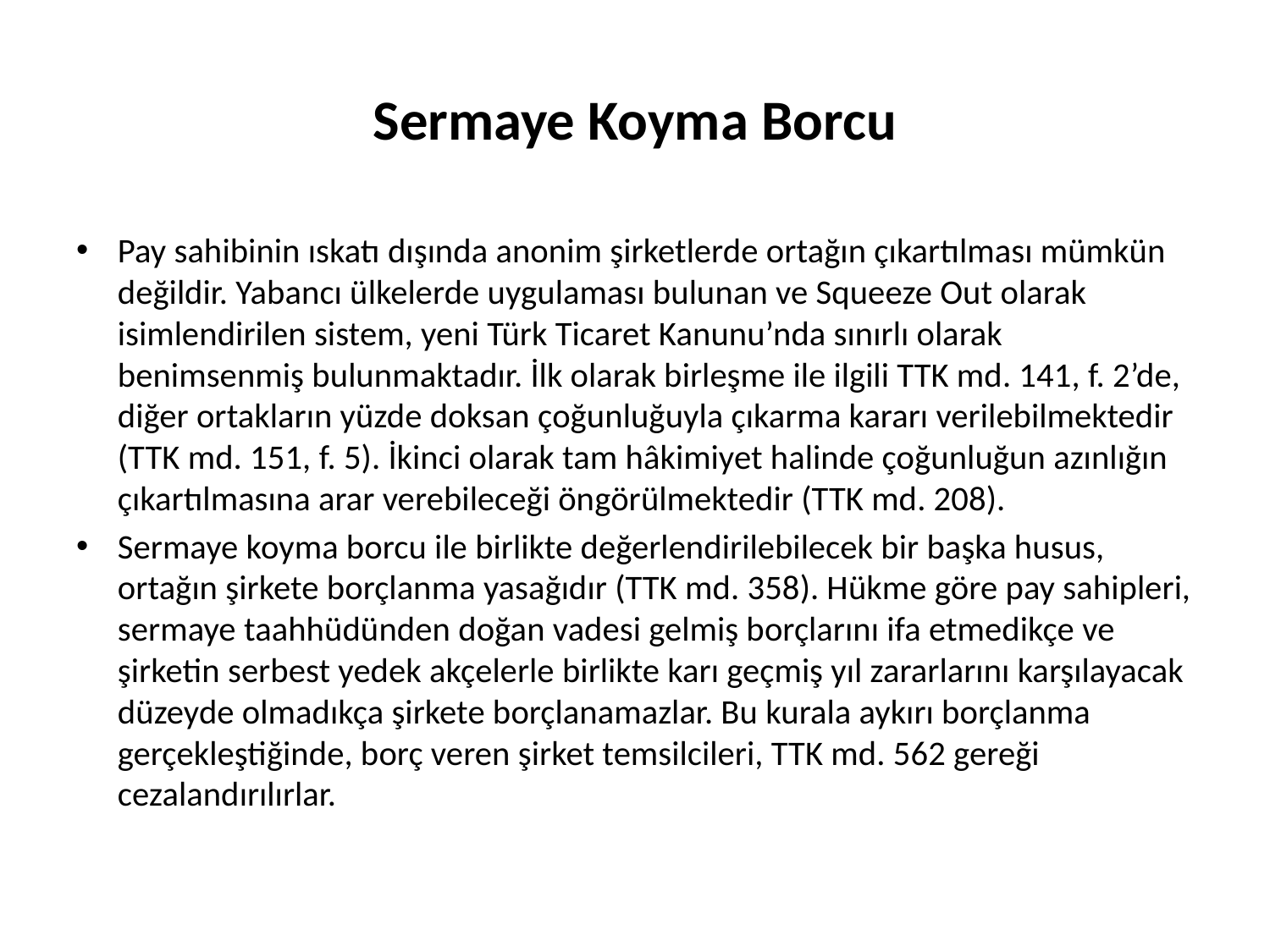

# Sermaye Koyma Borcu
Pay sahibinin ıskatı dışında anonim şirketlerde ortağın çıkartılması mümkün değildir. Yabancı ülkelerde uygulaması bulunan ve Squeeze Out olarak isimlendirilen sistem, yeni Türk Ticaret Kanunu’nda sınırlı olarak benimsenmiş bulunmaktadır. İlk olarak birleşme ile ilgili TTK md. 141, f. 2’de, diğer ortakların yüzde doksan çoğunluğuyla çıkarma kararı verilebilmektedir (TTK md. 151, f. 5). İkinci olarak tam hâkimiyet halinde çoğunluğun azınlığın çıkartılmasına arar verebileceği öngörülmektedir (TTK md. 208).
Sermaye koyma borcu ile birlikte değerlendirilebilecek bir başka husus, ortağın şirkete borçlanma yasağıdır (TTK md. 358). Hükme göre pay sahipleri, sermaye taahhüdünden doğan vadesi gelmiş borçlarını ifa etmedikçe ve şirketin serbest yedek akçelerle birlikte karı geçmiş yıl zararlarını karşılayacak düzeyde olmadıkça şirkete borçlanamazlar. Bu kurala aykırı borçlanma gerçekleştiğinde, borç veren şirket temsilcileri, TTK md. 562 gereği cezalandırılırlar.